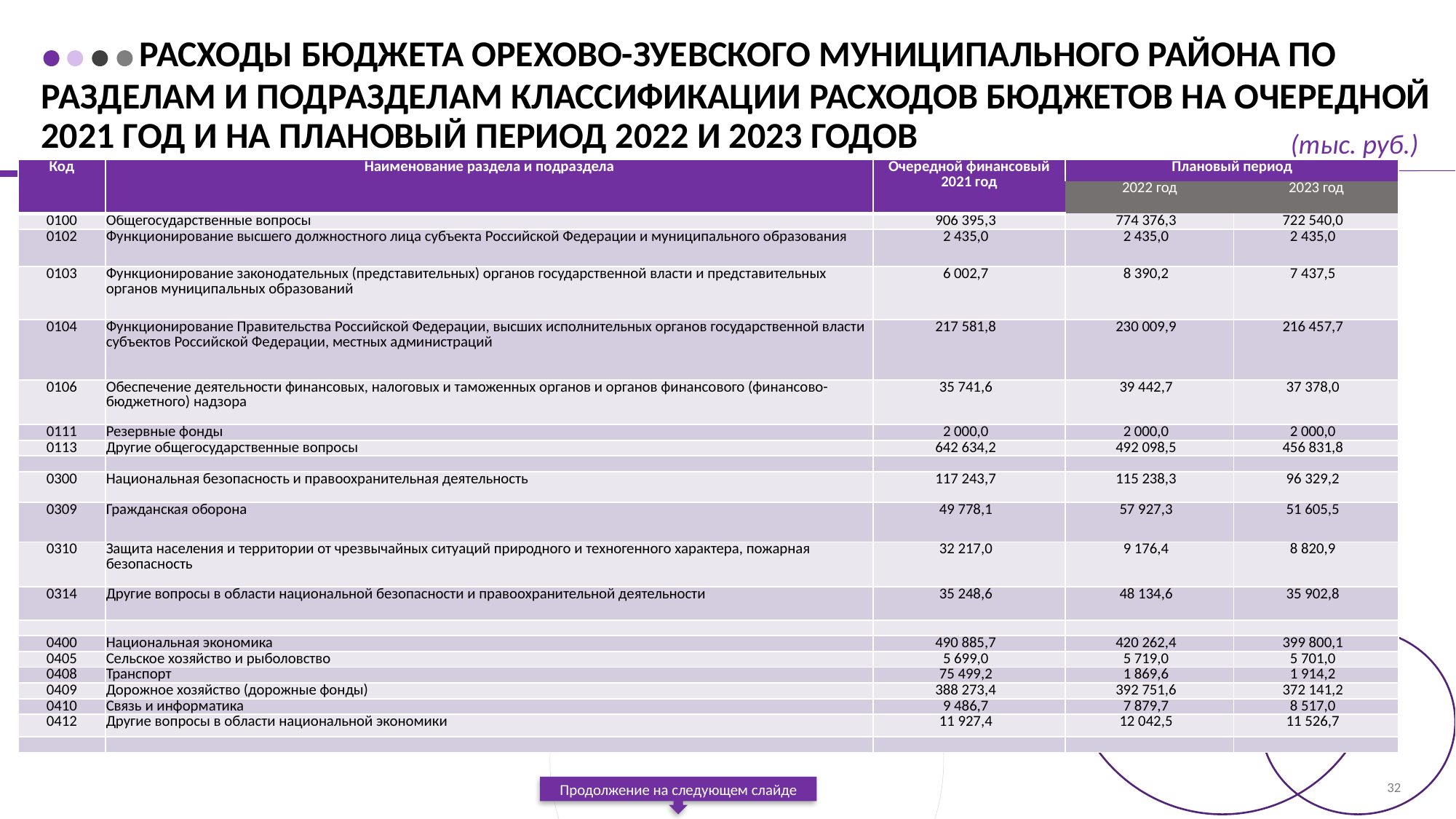

Расходы бюджета Орехово-Зуевского муниципального района по разделам и подразделам классификации расходов бюджетов на очередной 2021 год и на плановый период 2022 и 2023 годов
(тыс. руб.)
| Код | Наименование раздела и подраздела | Очередной финансовый 2021 год | Плановый период |  |
| --- | --- | --- | --- | --- |
|  |  |  | 2022 год | 2023 год |
| 0100 | Общегосударственные вопросы | 906 395,3 | 774 376,3 | 722 540,0 |
| 0102 | Функционирование высшего должностного лица субъекта Российской Федерации и муниципального образования | 2 435,0 | 2 435,0 | 2 435,0 |
| 0103 | Функционирование законодательных (представительных) органов государственной власти и представительных органов муниципальных образований | 6 002,7 | 8 390,2 | 7 437,5 |
| 0104 | Функционирование Правительства Российской Федерации, высших исполнительных органов государственной власти субъектов Российской Федерации, местных администраций | 217 581,8 | 230 009,9 | 216 457,7 |
| 0106 | Обеспечение деятельности финансовых, налоговых и таможенных органов и органов финансового (финансово-бюджетного) надзора | 35 741,6 | 39 442,7 | 37 378,0 |
| 0111 | Резервные фонды | 2 000,0 | 2 000,0 | 2 000,0 |
| 0113 | Другие общегосударственные вопросы | 642 634,2 | 492 098,5 | 456 831,8 |
|  |  |  |  |  |
| 0300 | Национальная безопасность и правоохранительная деятельность | 117 243,7 | 115 238,3 | 96 329,2 |
| 0309 | Гражданская оборона | 49 778,1 | 57 927,3 | 51 605,5 |
| 0310 | Защита населения и территории от чрезвычайных ситуаций природного и техногенного характера, пожарная безопасность | 32 217,0 | 9 176,4 | 8 820,9 |
| 0314 | Другие вопросы в области национальной безопасности и правоохранительной деятельности | 35 248,6 | 48 134,6 | 35 902,8 |
|  |  |  |  |  |
| 0400 | Национальная экономика | 490 885,7 | 420 262,4 | 399 800,1 |
| 0405 | Сельское хозяйство и рыболовство | 5 699,0 | 5 719,0 | 5 701,0 |
| 0408 | Транспорт | 75 499,2 | 1 869,6 | 1 914,2 |
| 0409 | Дорожное хозяйство (дорожные фонды) | 388 273,4 | 392 751,6 | 372 141,2 |
| 0410 | Связь и информатика | 9 486,7 | 7 879,7 | 8 517,0 |
| 0412 | Другие вопросы в области национальной экономики | 11 927,4 | 12 042,5 | 11 526,7 |
|  |  |  |  |  |

32
Продолжение на следующем слайде